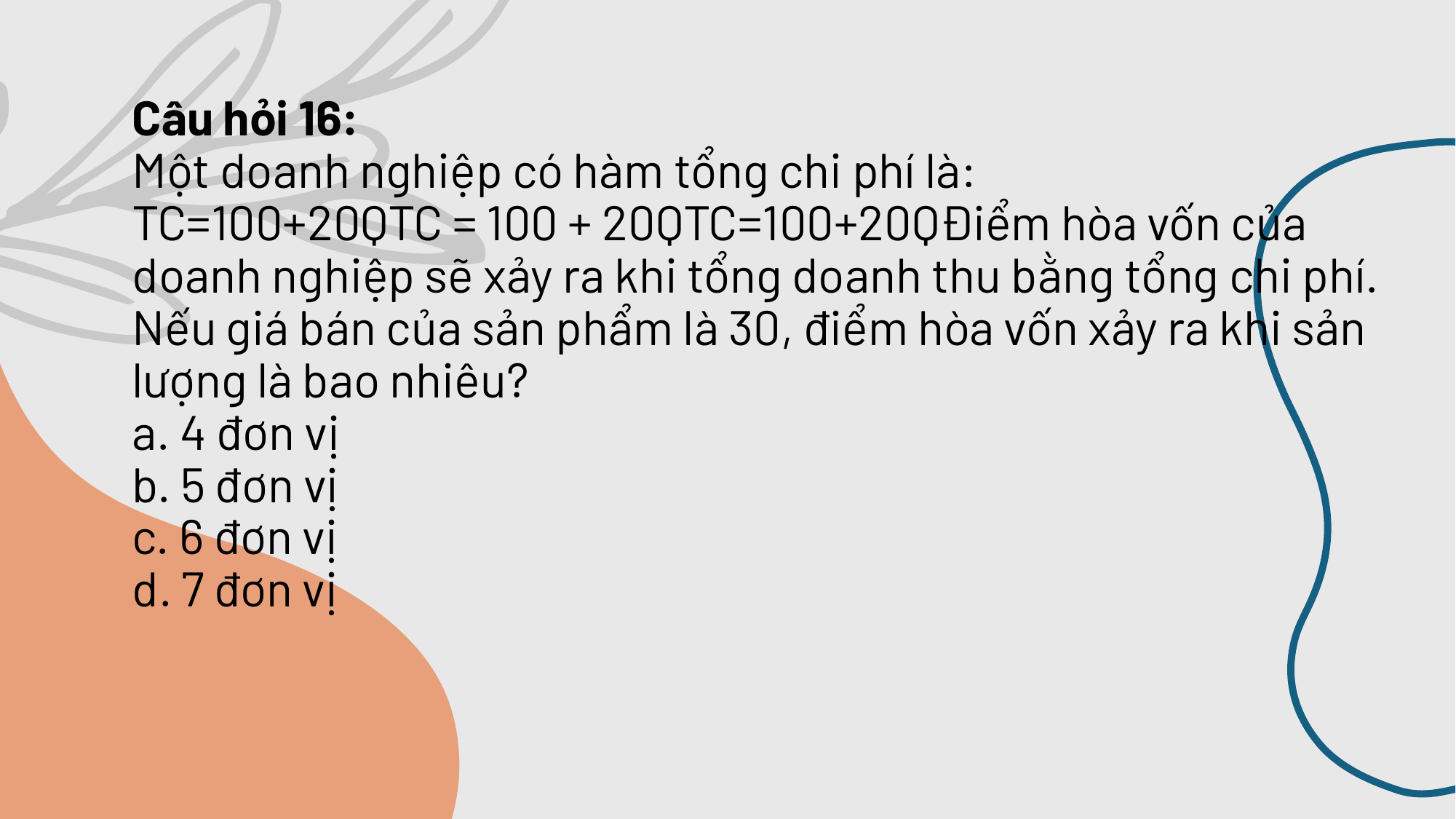

# Câu hỏi 16: Một doanh nghiệp có hàm tổng chi phí là: TC=100+20QTC = 100 + 20QTC=100+20QĐiểm hòa vốn của doanh nghiệp sẽ xảy ra khi tổng doanh thu bằng tổng chi phí. Nếu giá bán của sản phẩm là 30, điểm hòa vốn xảy ra khi sản lượng là bao nhiêu? a. 4 đơn vị b. 5 đơn vị c. 6 đơn vị d. 7 đơn vị